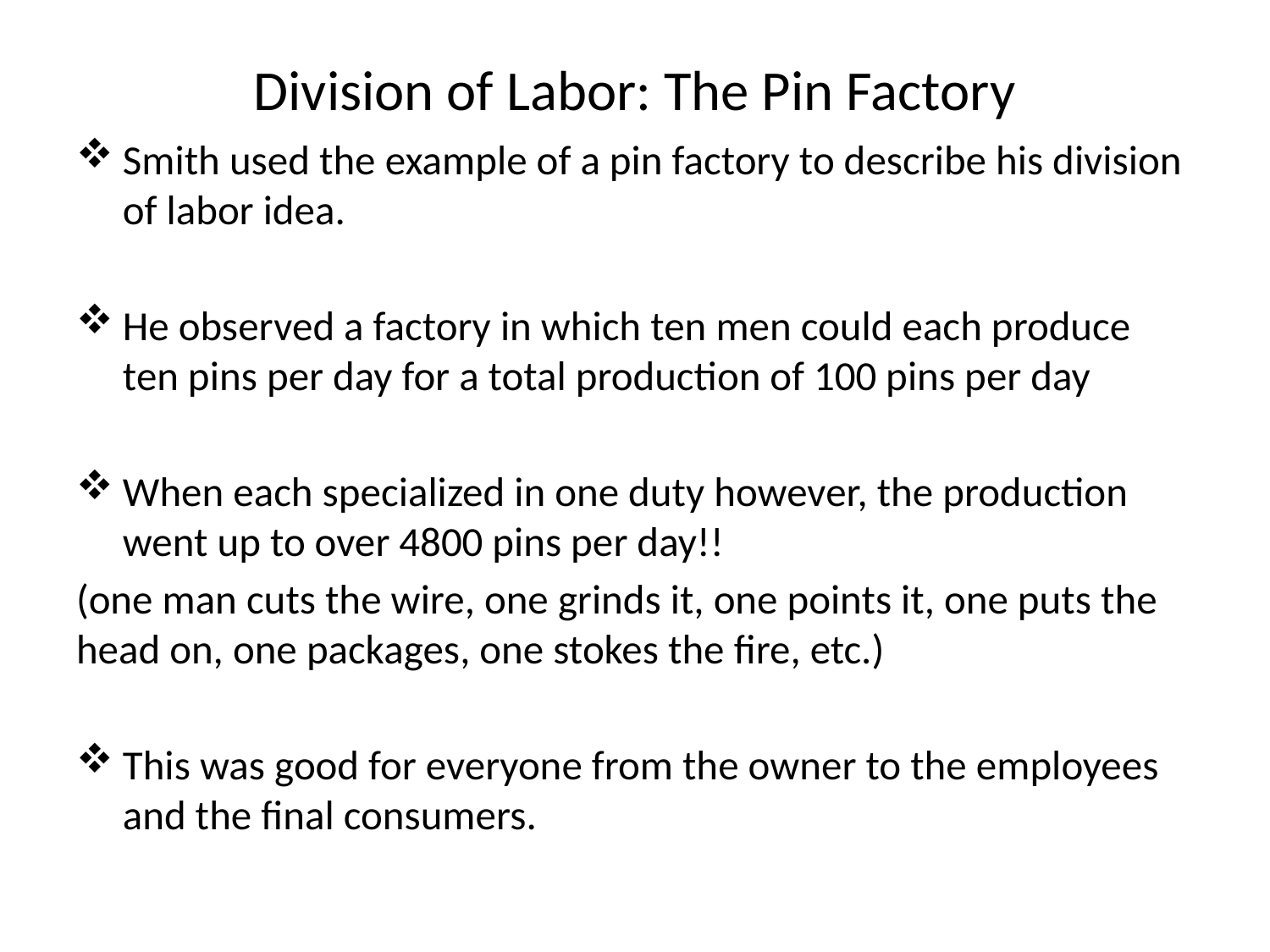

# Division of Labor: The Pin Factory
Smith used the example of a pin factory to describe his division of labor idea.

He observed a factory in which ten men could each produce ten pins per day for a total production of 100 pins per day

When each specialized in one duty however, the production went up to over 4800 pins per day!!
(one man cuts the wire, one grinds it, one points it, one puts the head on, one packages, one stokes the fire, etc.)

This was good for everyone from the owner to the employees and the final consumers.